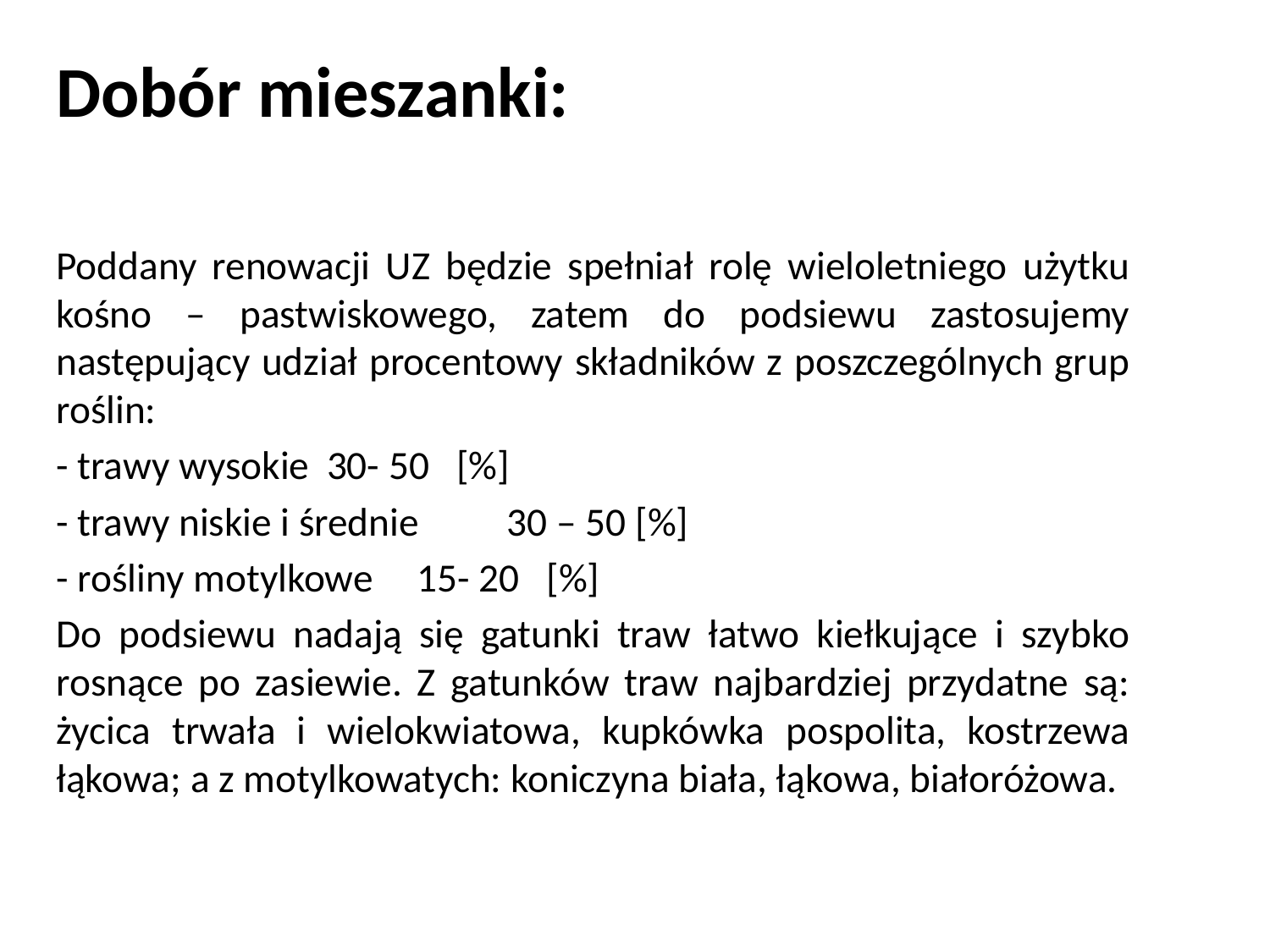

Dobór mieszanki:

	Poddany renowacji UZ będzie spełniał rolę wieloletniego użytku kośno – pastwiskowego, zatem do podsiewu zastosujemy następujący udział procentowy składników z poszczególnych grup roślin:
		- trawy wysokie			30- 50   [%]
		- trawy niskie i średnie 		30 – 50 [%]
		- rośliny motylkowe			15- 20   [%]
	Do podsiewu nadają się gatunki traw łatwo kiełkujące i szybko rosnące po zasiewie. Z gatunków traw najbardziej przydatne są: życica trwała i wielokwiatowa, kupkówka pospolita, kostrzewa łąkowa; a z motylkowatych: koniczyna biała, łąkowa, białoróżowa.